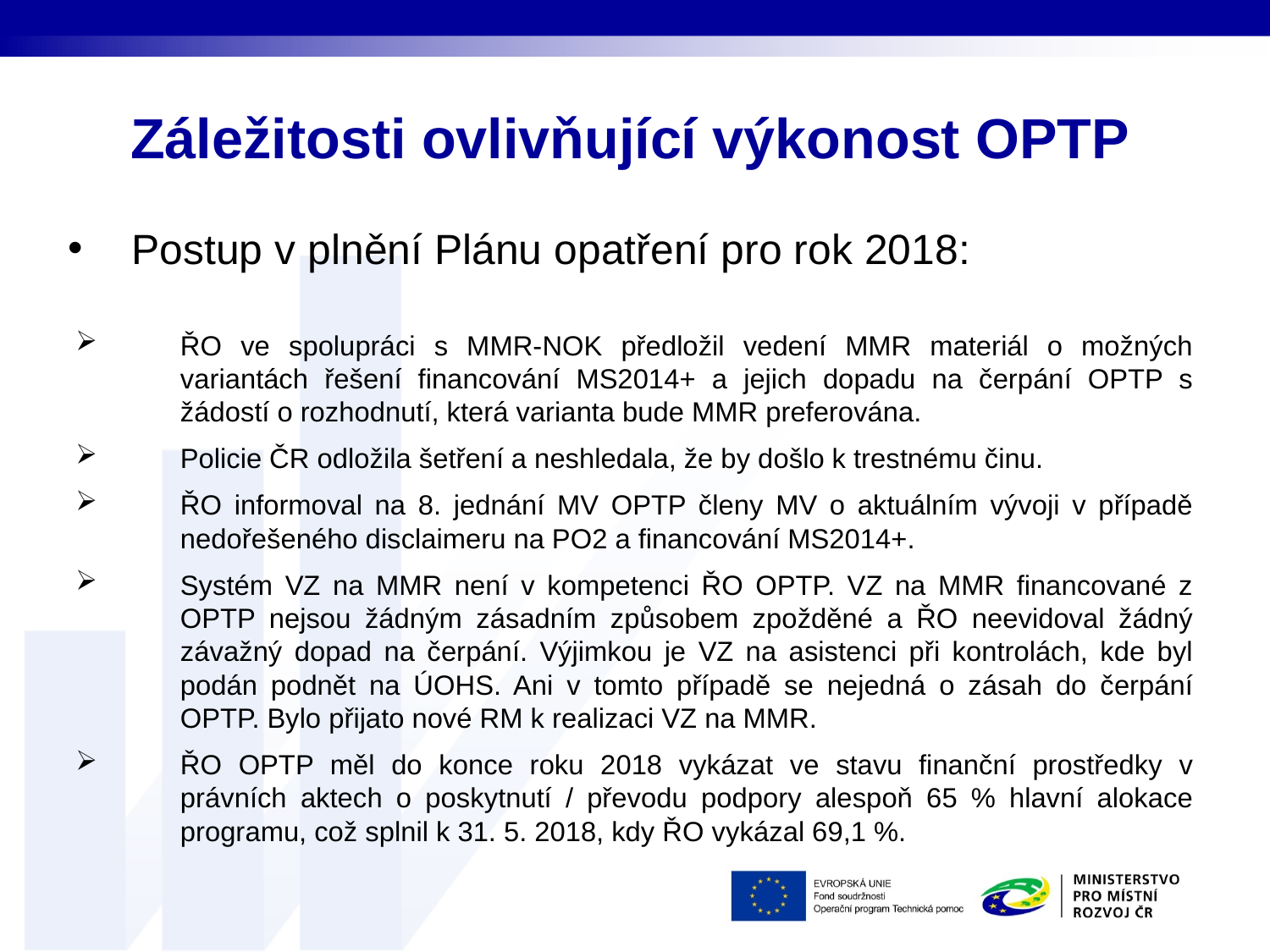

# Záležitosti ovlivňující výkonost OPTP
Postup v plnění Plánu opatření pro rok 2018:

ŘO ve spolupráci s MMR-NOK předložil vedení MMR materiál o možných variantách řešení financování MS2014+ a jejich dopadu na čerpání OPTP s žádostí o rozhodnutí, která varianta bude MMR preferována.
Policie ČR odložila šetření a neshledala, že by došlo k trestnému činu.
ŘO informoval na 8. jednání MV OPTP členy MV o aktuálním vývoji v případě nedořešeného disclaimeru na PO2 a financování MS2014+.
Systém VZ na MMR není v kompetenci ŘO OPTP. VZ na MMR financované z OPTP nejsou žádným zásadním způsobem zpožděné a ŘO neevidoval žádný závažný dopad na čerpání. Výjimkou je VZ na asistenci při kontrolách, kde byl podán podnět na ÚOHS. Ani v tomto případě se nejedná o zásah do čerpání OPTP. Bylo přijato nové RM k realizaci VZ na MMR.
ŘO OPTP měl do konce roku 2018 vykázat ve stavu finanční prostředky v právních aktech o poskytnutí / převodu podpory alespoň 65 % hlavní alokace programu, což splnil k 31. 5. 2018, kdy ŘO vykázal 69,1 %.